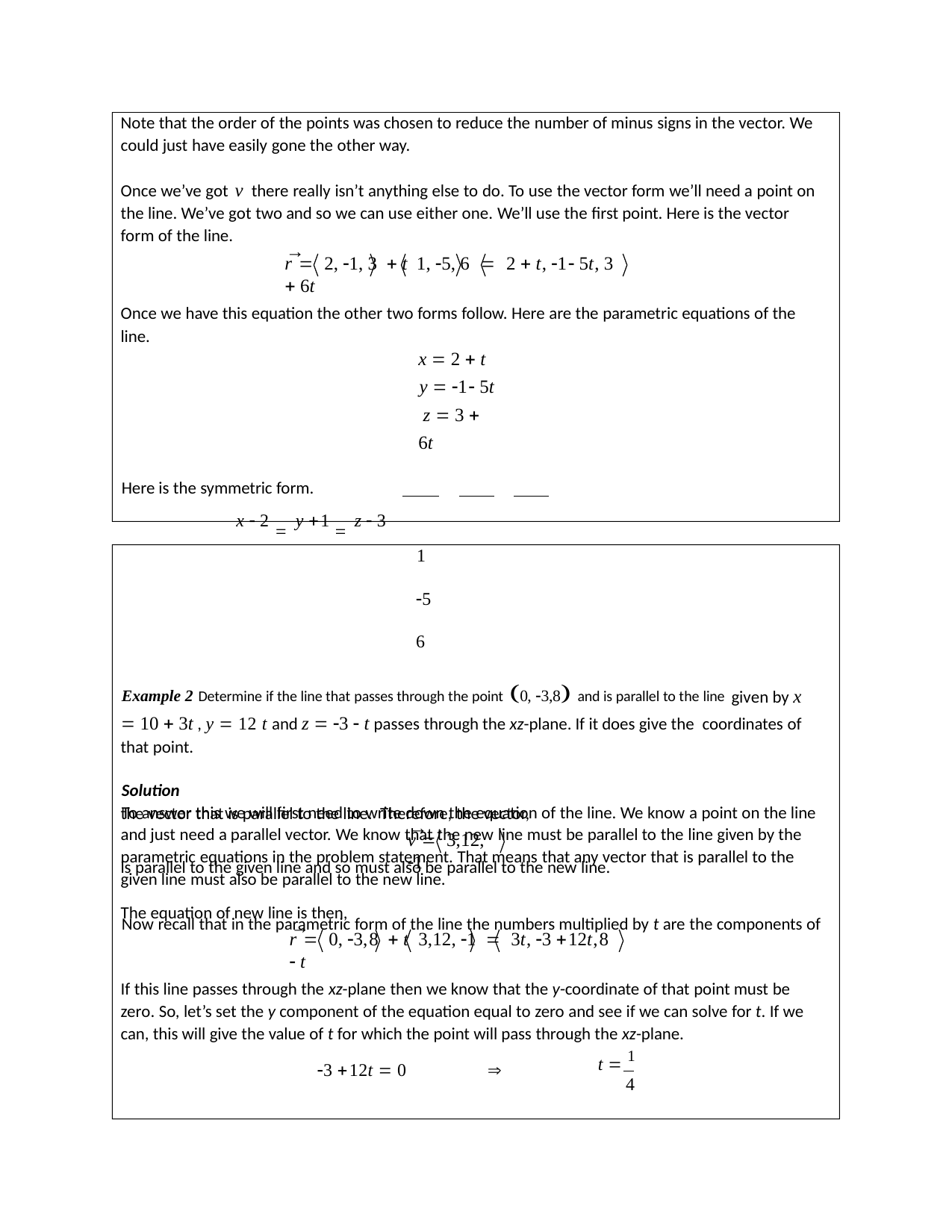

Note that the order of the points was chosen to reduce the number of minus signs in the vector. We  could just have easily gone the other way.

Once we’ve got v there really isn’t anything else to do. To use the vector form we’ll need a point on  the line. We’ve got two and so we can use either one. We’ll use the first point. Here is the vector  form of the line.

→
r =  2, −1, 3  + t  1, −5, 6  =  2 + t, −1− 5t, 3 + 6t

Once we have this equation the other two forms follow. Here are the parametric equations of the  line.
x = 2 + t
y = −1− 5t  z = 3 + 6t

Here is the symmetric form.
x − 2 =  y +1 = z − 3
1	−5	6
Example 2 Determine if the line that passes through the point (0, −3,8) and is parallel to the line  given by x = 10 + 3t , y = 12 t and z = −3 − t passes through the xz-plane. If it does give the  coordinates of that point.

Solution
To answer this we will first need to write down the equation of the line. We know a point on the line  and just need a parallel vector. We know that the new line must be parallel to the line given by the  parametric equations in the problem statement. That means that any vector that is parallel to the  given line must also be parallel to the new line.

Now recall that in the parametric form of the line the numbers multiplied by t are the components of

the vector that is parallel to the line. Therefore, the vector,
→
v =  3,12, −1

is parallel to the given line and so must also be parallel to the new line.
The equation of new line is then,
→
r =  0, −3,8  + t  3,12, −1  =  3t, −3 +12t,8 − t

If this line passes through the xz-plane then we know that the y-coordinate of that point must be  zero. So, let’s set the y component of the equation equal to zero and see if we can solve for t. If we  can, this will give the value of t for which the point will pass through the xz-plane.
−3 +12t = 0	⇒
t = 1
4